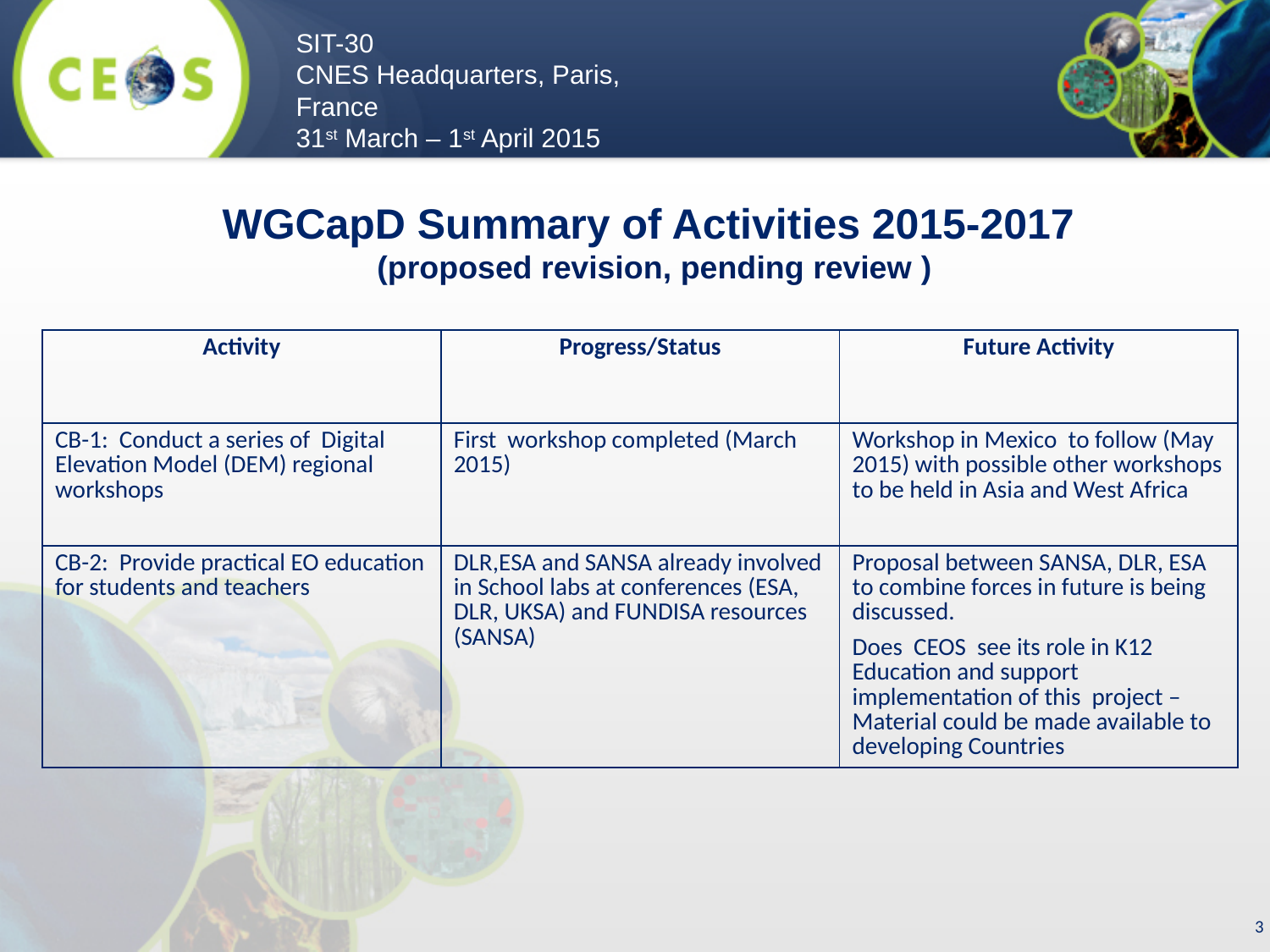

WGCapD Summary of Activities 2015-2017
(proposed revision, pending review )
| Activity | Progress/Status | Future Activity |
| --- | --- | --- |
| CB-1: Conduct a series of Digital Elevation Model (DEM) regional workshops | First workshop completed (March 2015) | Workshop in Mexico to follow (May 2015) with possible other workshops to be held in Asia and West Africa |
| CB-2: Provide practical EO education for students and teachers | DLR,ESA and SANSA already involved in School labs at conferences (ESA, DLR, UKSA) and FUNDISA resources (SANSA) | Proposal between SANSA, DLR, ESA to combine forces in future is being discussed. Does CEOS see its role in K12 Education and support implementation of this project – Material could be made available to developing Countries |
3